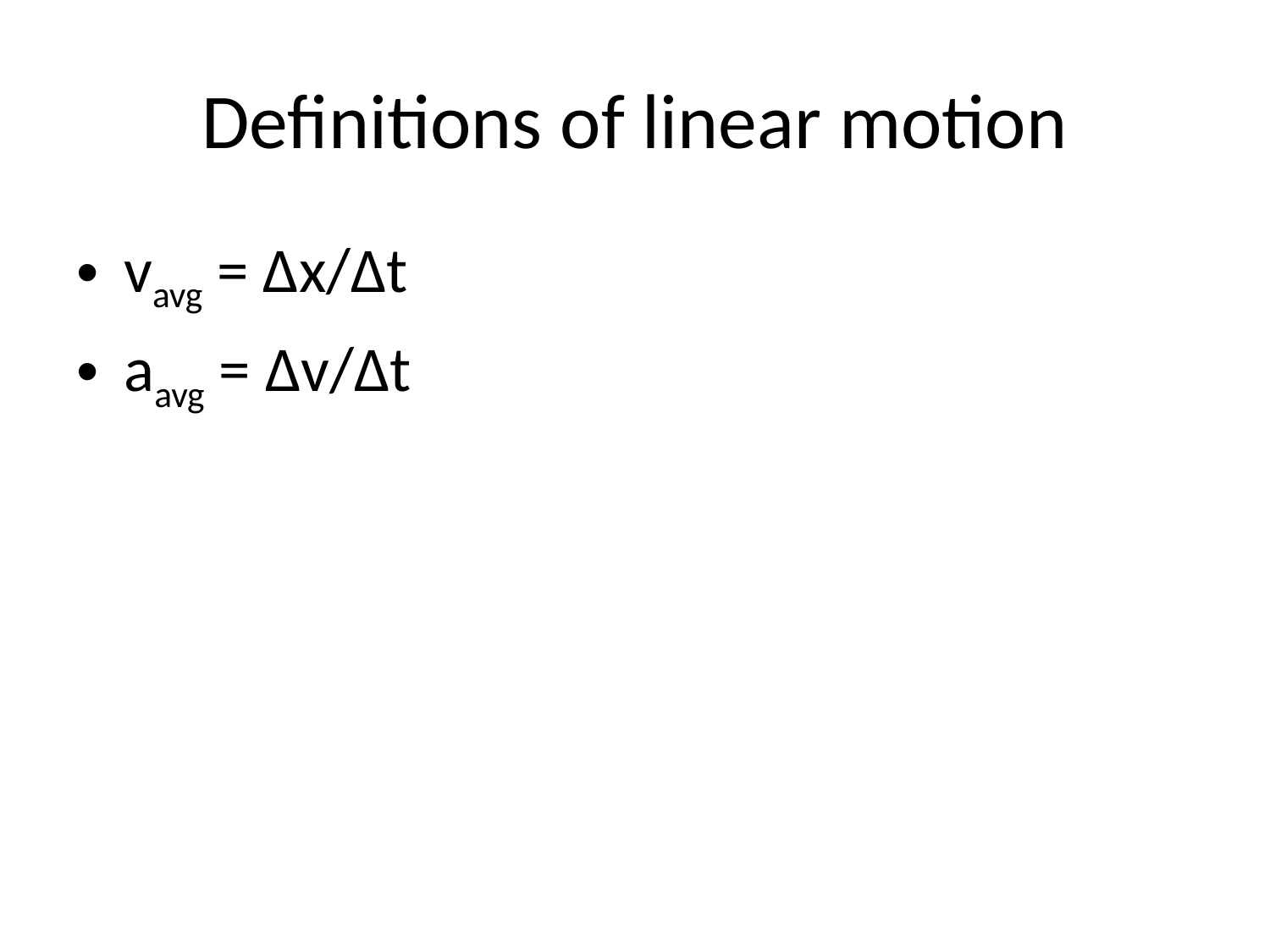

# Definitions of linear motion
vavg = Δx/Δt
aavg = Δv/Δt